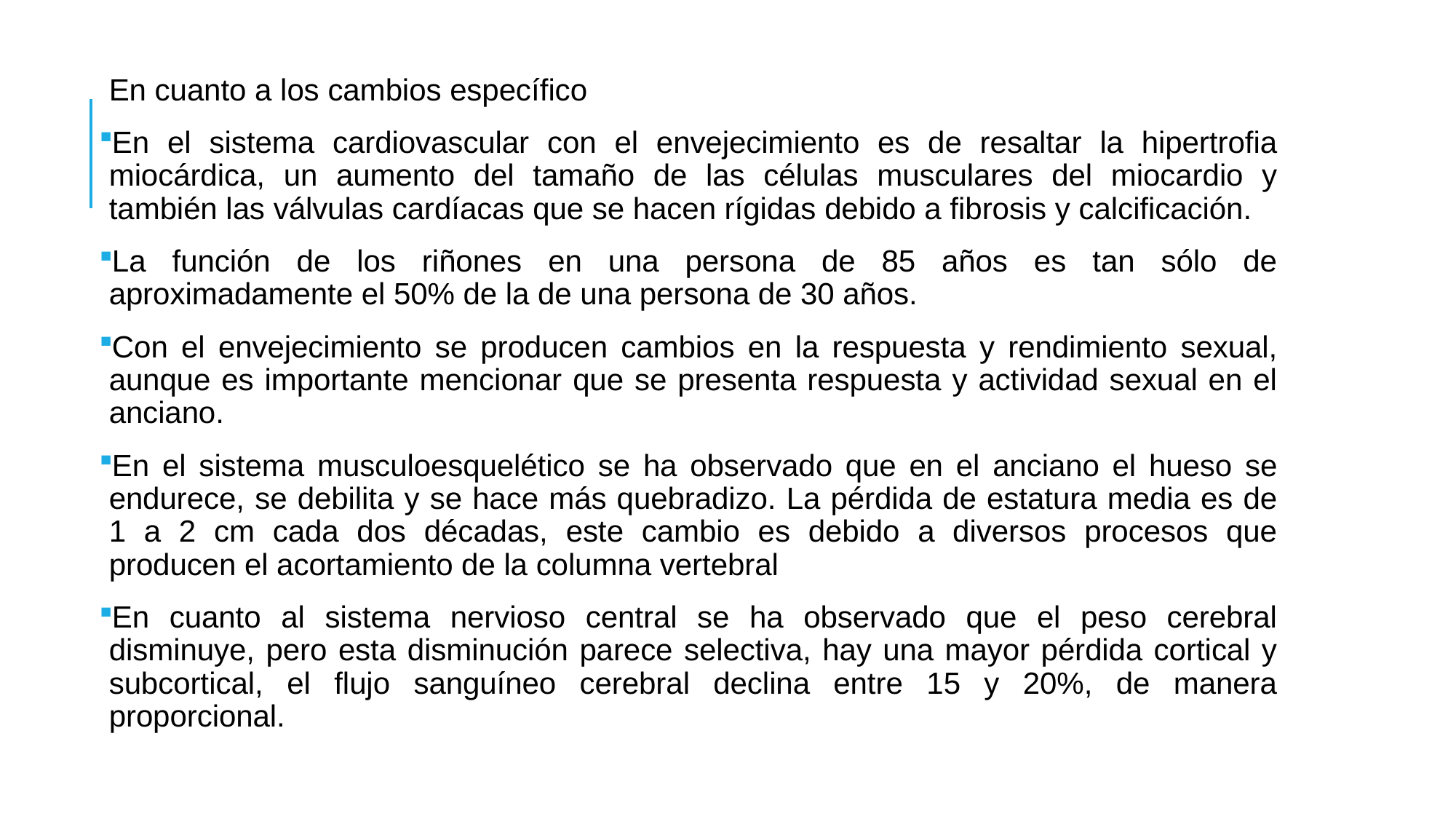

En cuanto a los cambios específico
En el sistema cardiovascular con el envejecimiento es de resaltar la hipertrofia miocárdica, un aumento del tamaño de las células musculares del miocardio y también las válvulas cardíacas que se hacen rígidas debido a fibrosis y calcificación.
La función de los riñones en una persona de 85 años es tan sólo de aproximadamente el 50% de la de una persona de 30 años.
Con el envejecimiento se producen cambios en la respuesta y rendimiento sexual, aunque es importante mencionar que se presenta respuesta y actividad sexual en el anciano.
En el sistema musculoesquelético se ha observado que en el anciano el hueso se endurece, se debilita y se hace más quebradizo. La pérdida de estatura media es de 1 a 2 cm cada dos décadas, este cambio es debido a diversos procesos que producen el acortamiento de la columna vertebral
En cuanto al sistema nervioso central se ha observado que el peso cerebral disminuye, pero esta disminución parece selectiva, hay una mayor pérdida cortical y subcortical, el flujo sanguíneo cerebral declina entre 15 y 20%, de manera proporcional.